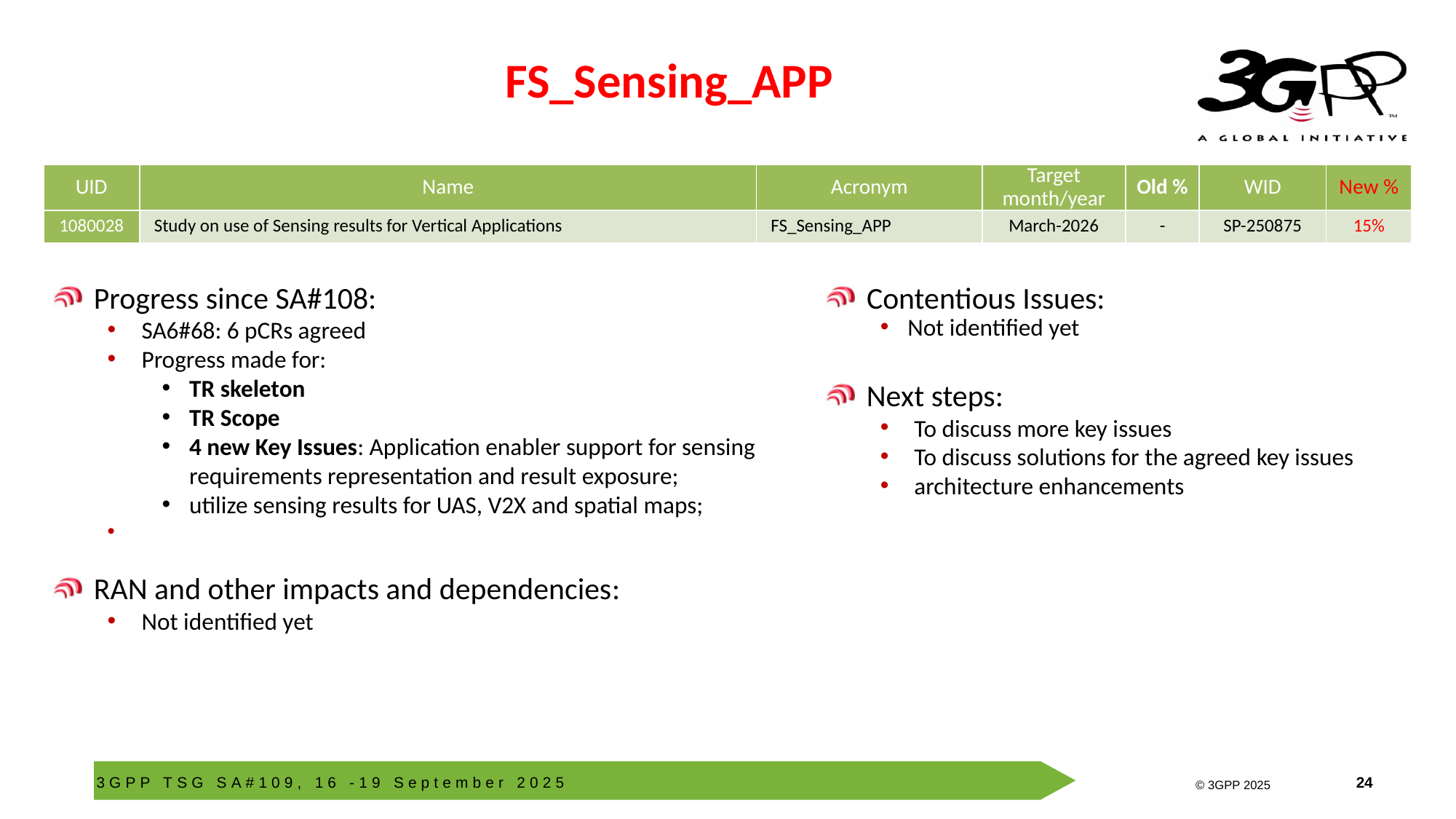

# FS_Sensing_APP
| UID | Name | Acronym | Target month/year | Old % | WID | New % |
| --- | --- | --- | --- | --- | --- | --- |
| 1080028 | Study on use of Sensing results for Vertical Applications | FS\_Sensing\_APP | March-2026 | - | SP-250875 | 15% |
Progress since SA#108:
SA6#68: 6 pCRs agreed
Progress made for:
TR skeleton
TR Scope
4 new Key Issues: Application enabler support for sensing requirements representation and result exposure;
utilize sensing results for UAS, V2X and spatial maps;

RAN and other impacts and dependencies:
Not identified yet
Contentious Issues:
Not identified yet

Next steps:
To discuss more key issues
To discuss solutions for the agreed key issues
architecture enhancements